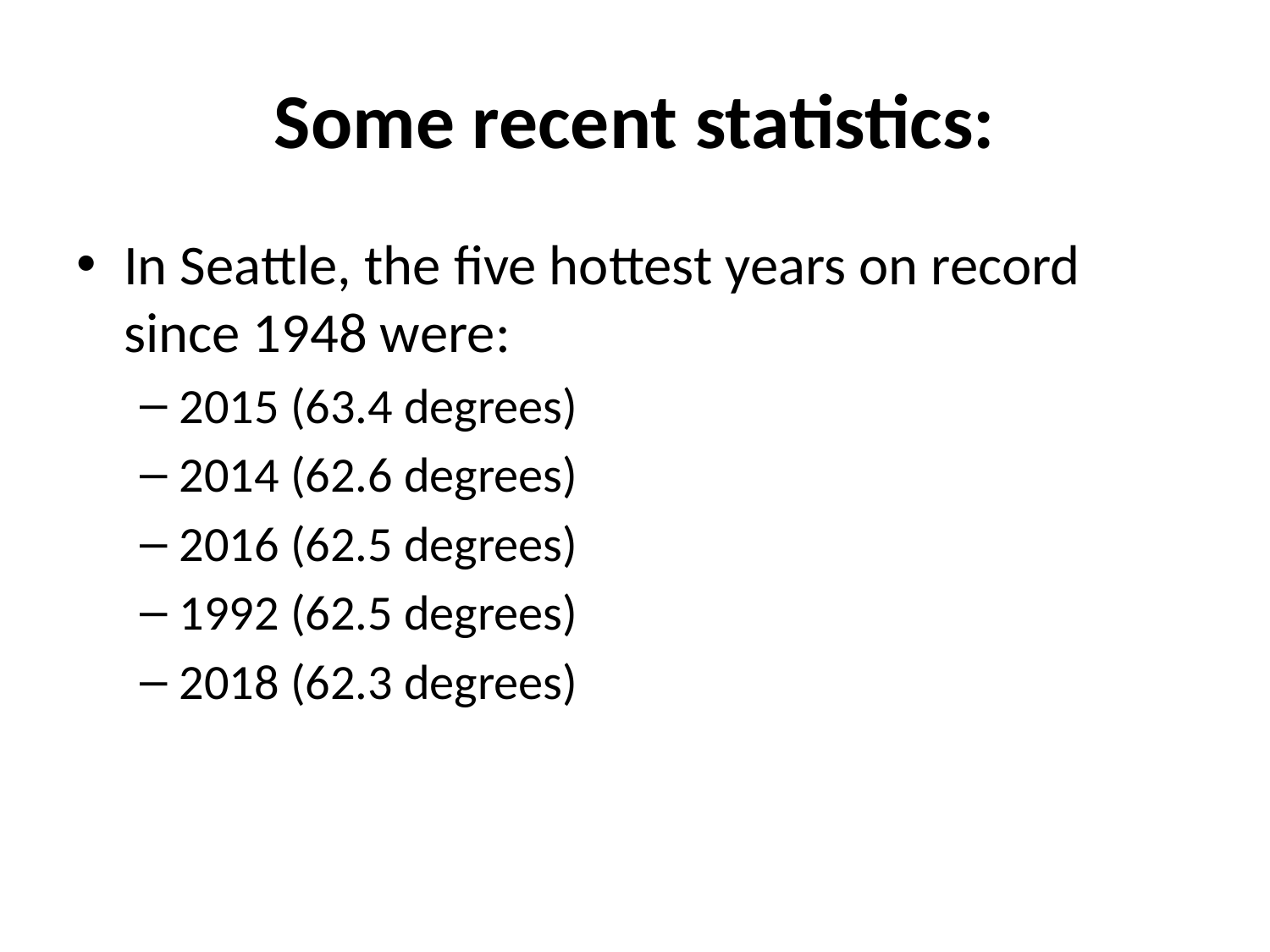

# Some recent statistics:
In Seattle, the five hottest years on record since 1948 were:
2015 (63.4 degrees)
2014 (62.6 degrees)
2016 (62.5 degrees)
1992 (62.5 degrees)
2018 (62.3 degrees)